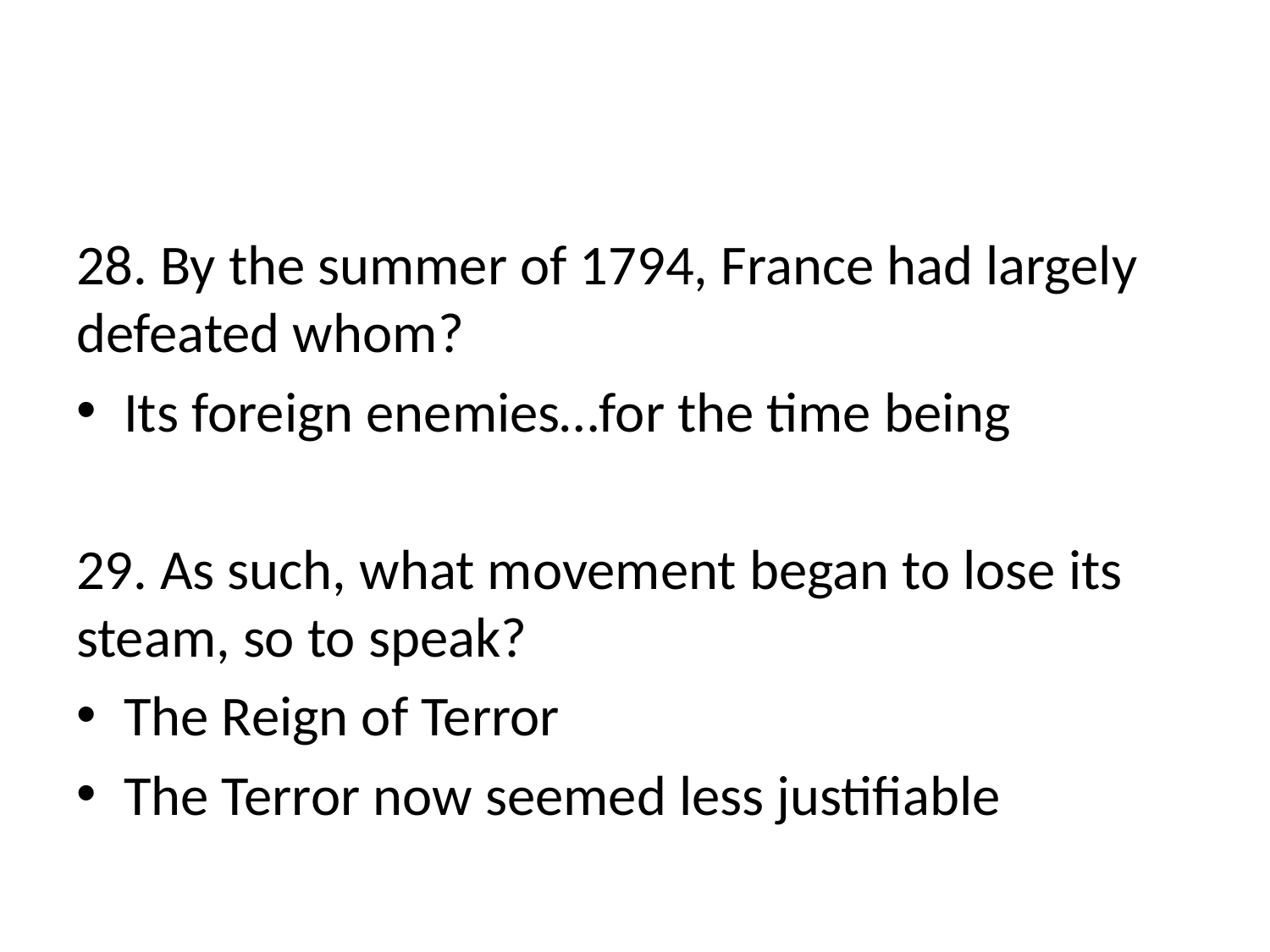

#
28. By the summer of 1794, France had largely defeated whom?
Its foreign enemies…for the time being

29. As such, what movement began to lose its steam, so to speak?
The Reign of Terror
The Terror now seemed less justifiable